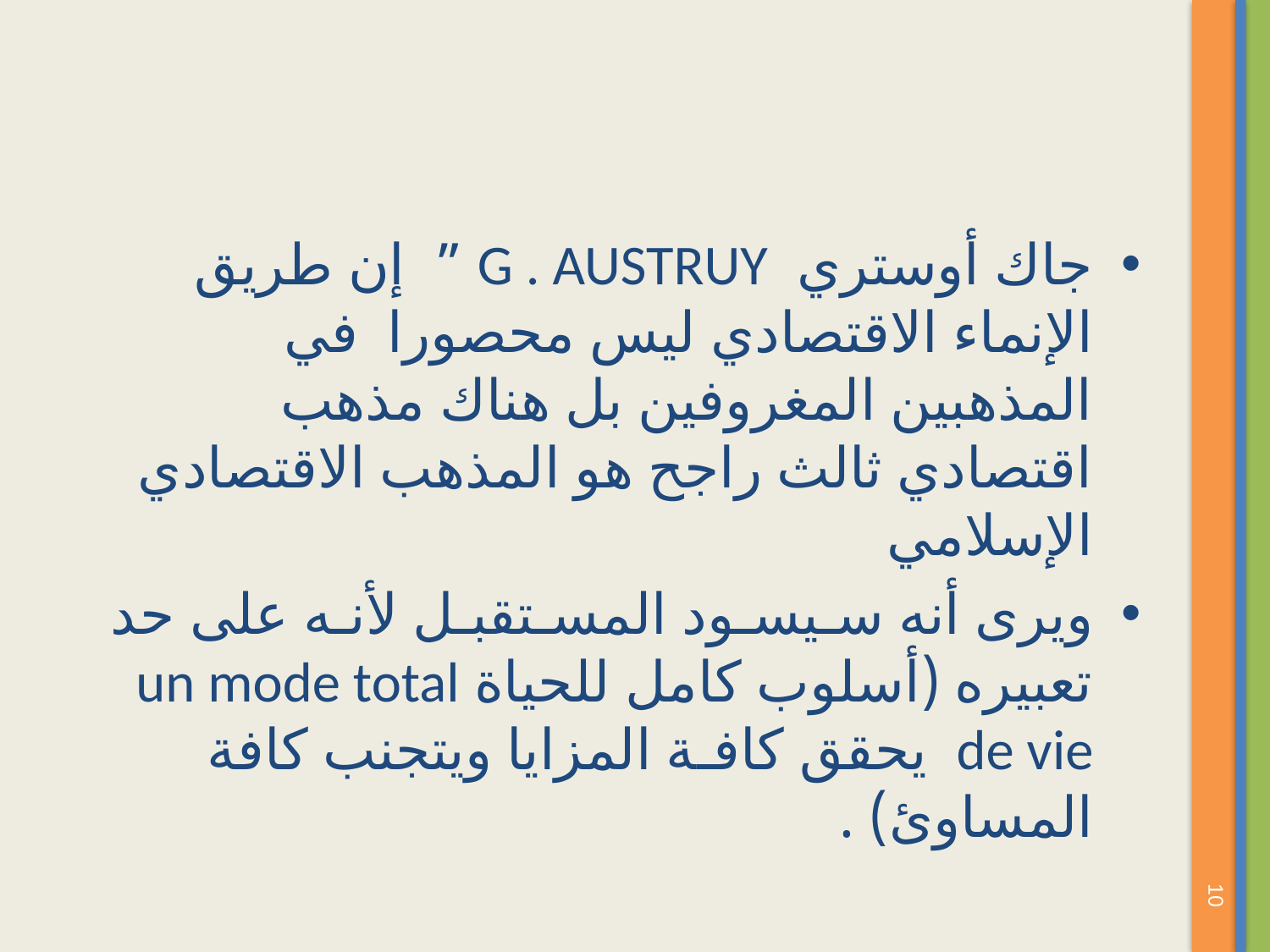

#
جاك أوستري  G . AUSTRUY ”  إن طريق الإنماء الاقتصادي ليس محصورا  في المذهبين المغروفين بل هناك مذهب اقتصادي ثالث راجح هو المذهب الاقتصادي الإسلامي
ويرى أنه سـيسـود المسـتقبـل لأنـه على حد تعبيره (أسلوب كامل للحياة un mode total de vie  يحقق كافـة المزايا ويتجنب كافة المساوئ) .
10